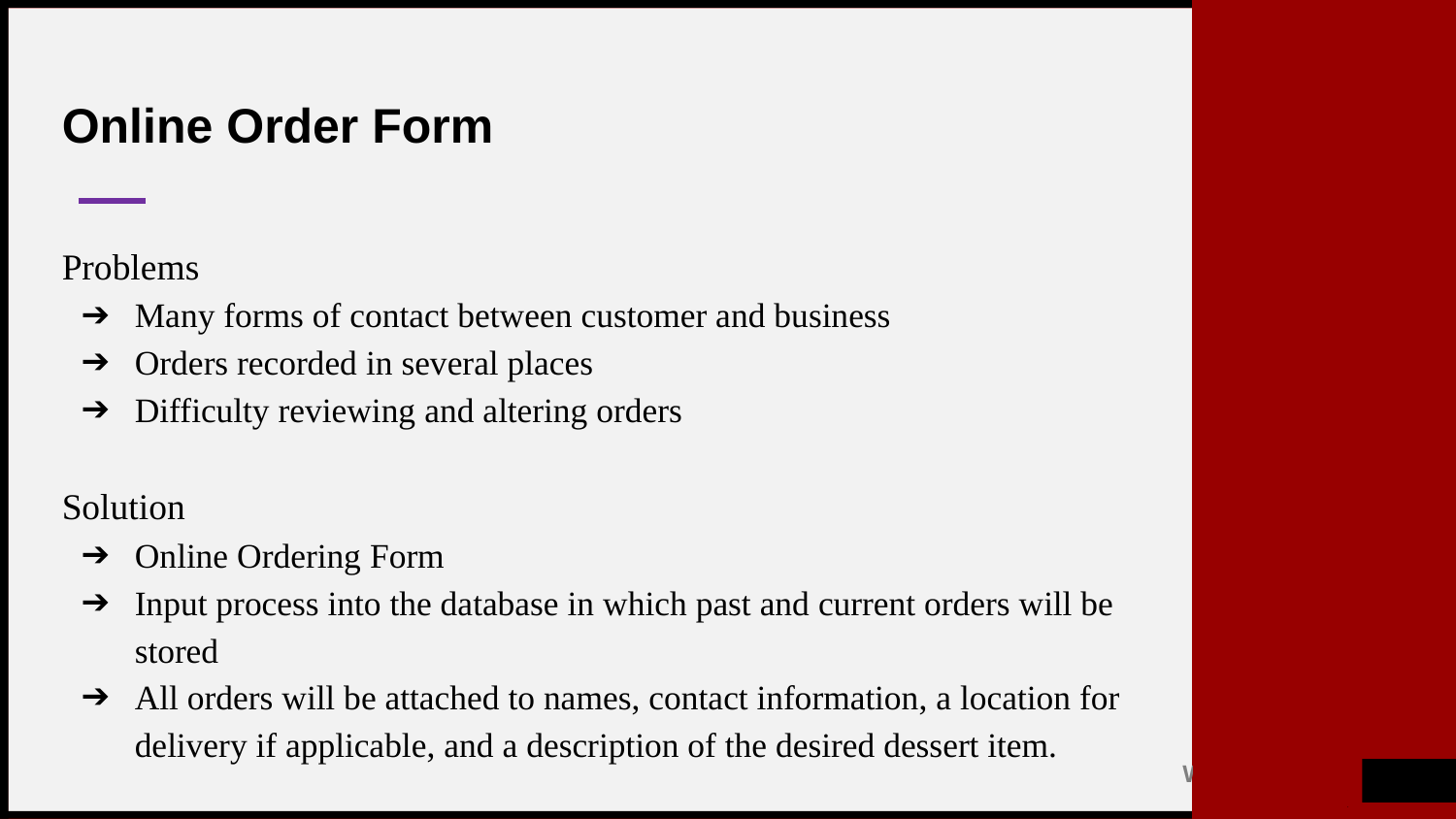

# Online Order Form
Problems
Many forms of contact between customer and business
Orders recorded in several places
Difficulty reviewing and altering orders

Solution
Online Ordering Form
Input process into the database in which past and current orders will be stored
All orders will be attached to names, contact information, a location for delivery if applicable, and a description of the desired dessert item.